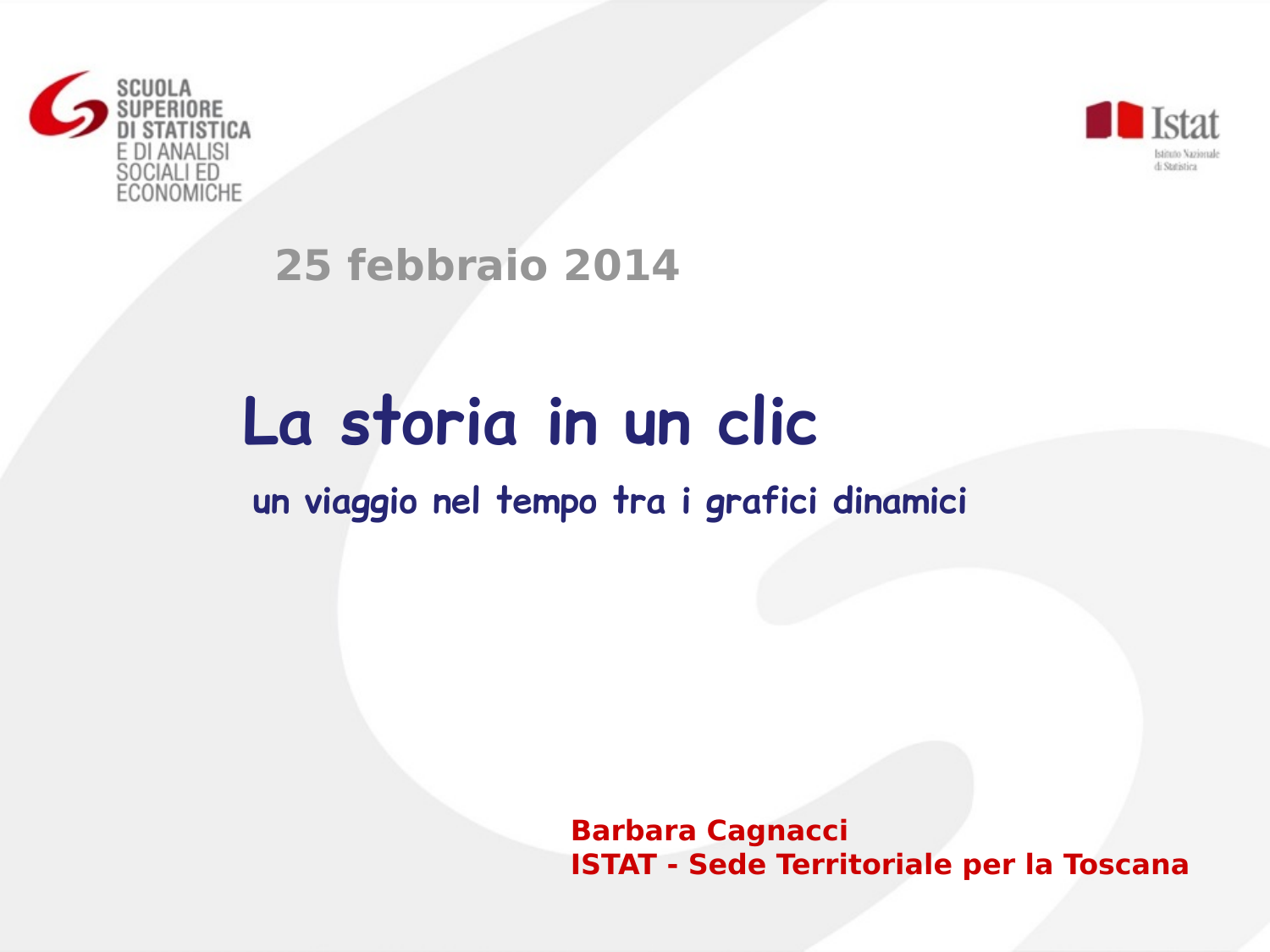

25 febbraio 2014
La storia in un clic
un viaggio nel tempo tra i grafici dinamici
Barbara Cagnacci
ISTAT - Sede Territoriale per la Toscana